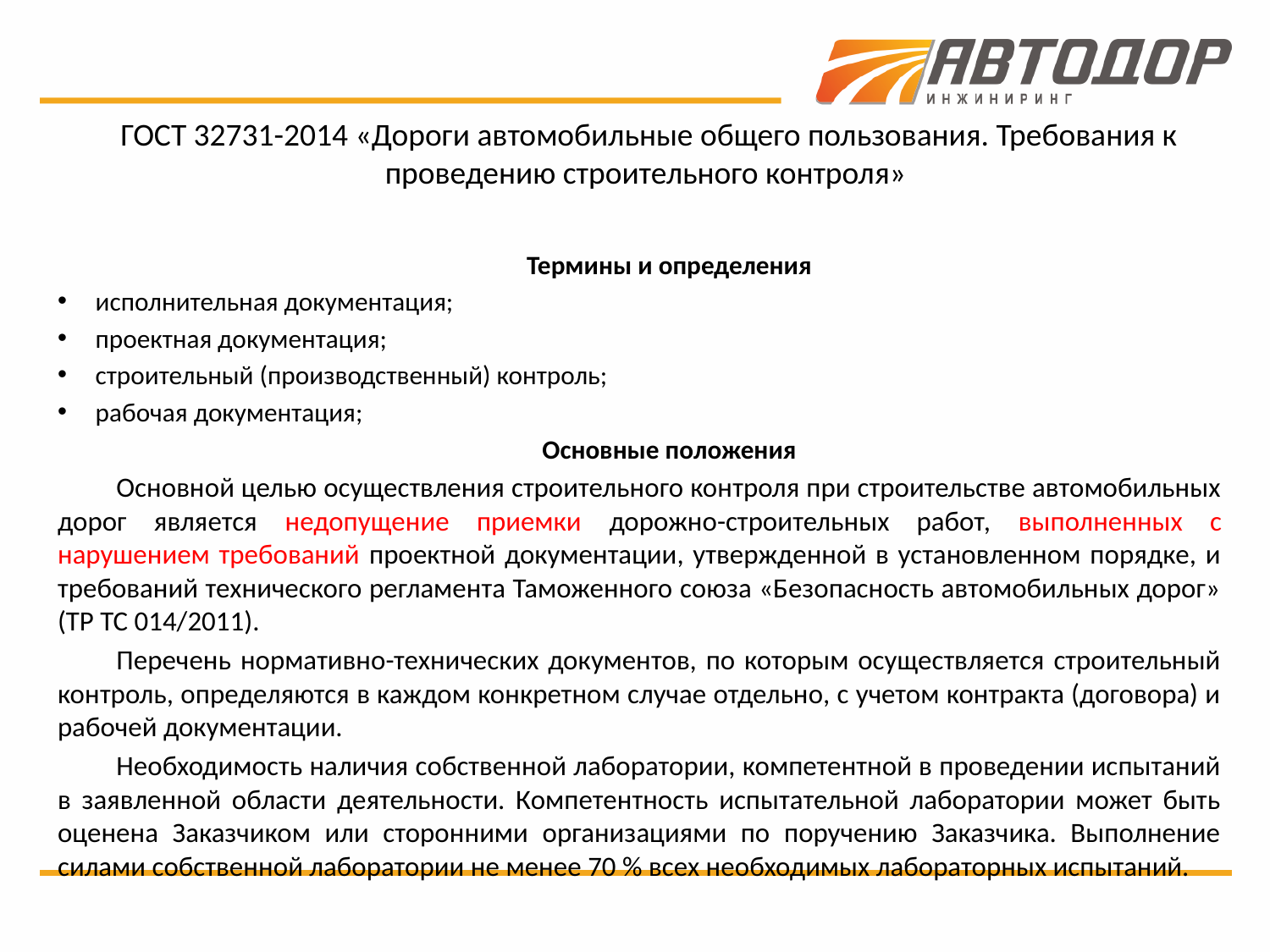

# ГОСТ 32731-2014 «Дороги автомобильные общего пользования. Требования к проведению строительного контроля»
Термины и определения
исполнительная документация;
проектная документация;
строительный (производственный) контроль;
рабочая документация;
Основные положения
Основной целью осуществления строительного контроля при строительстве автомобильных дорог является недопущение приемки дорожно-строительных работ, выполненных с нарушением требований проектной документации, утвержденной в установленном порядке, и требований технического регламента Таможенного союза «Безопасность автомобильных дорог» (ТР ТС 014/2011).
Перечень нормативно-технических документов, по которым осуществляется строительный контроль, определяются в каждом конкретном случае отдельно, с учетом контракта (договора) и рабочей документации.
Необходимость наличия собственной лаборатории, компетентной в проведении испытаний в заявленной области деятельности. Компетентность испытательной лаборатории может быть оценена Заказчиком или сторонними организациями по поручению Заказчика. Выполнение силами собственной лаборатории не менее 70 % всех необходимых лабораторных испытаний.